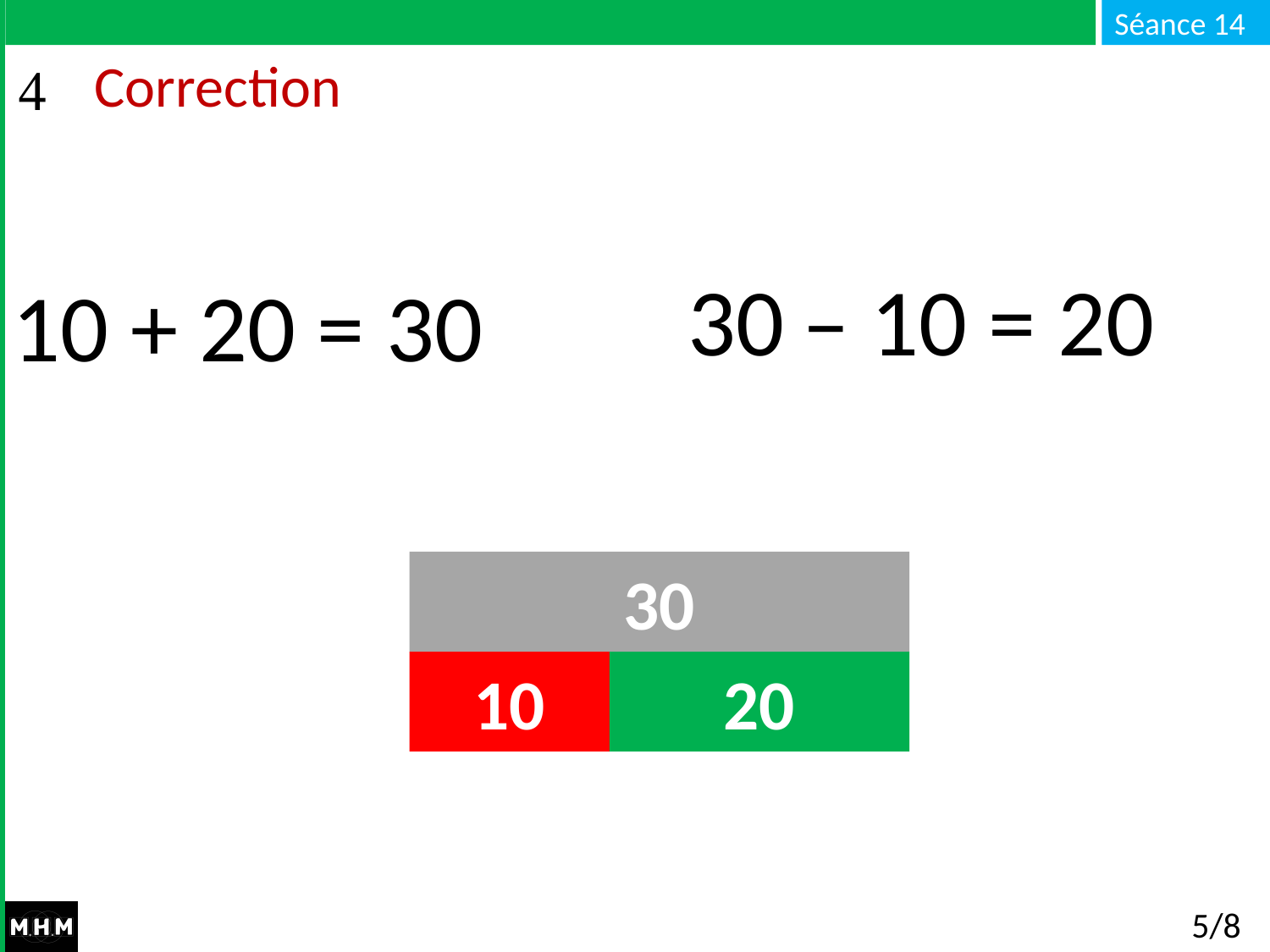

# Correction
30  ­̶  10 = 20
10 + 20 = 30
30
10
20
5/8